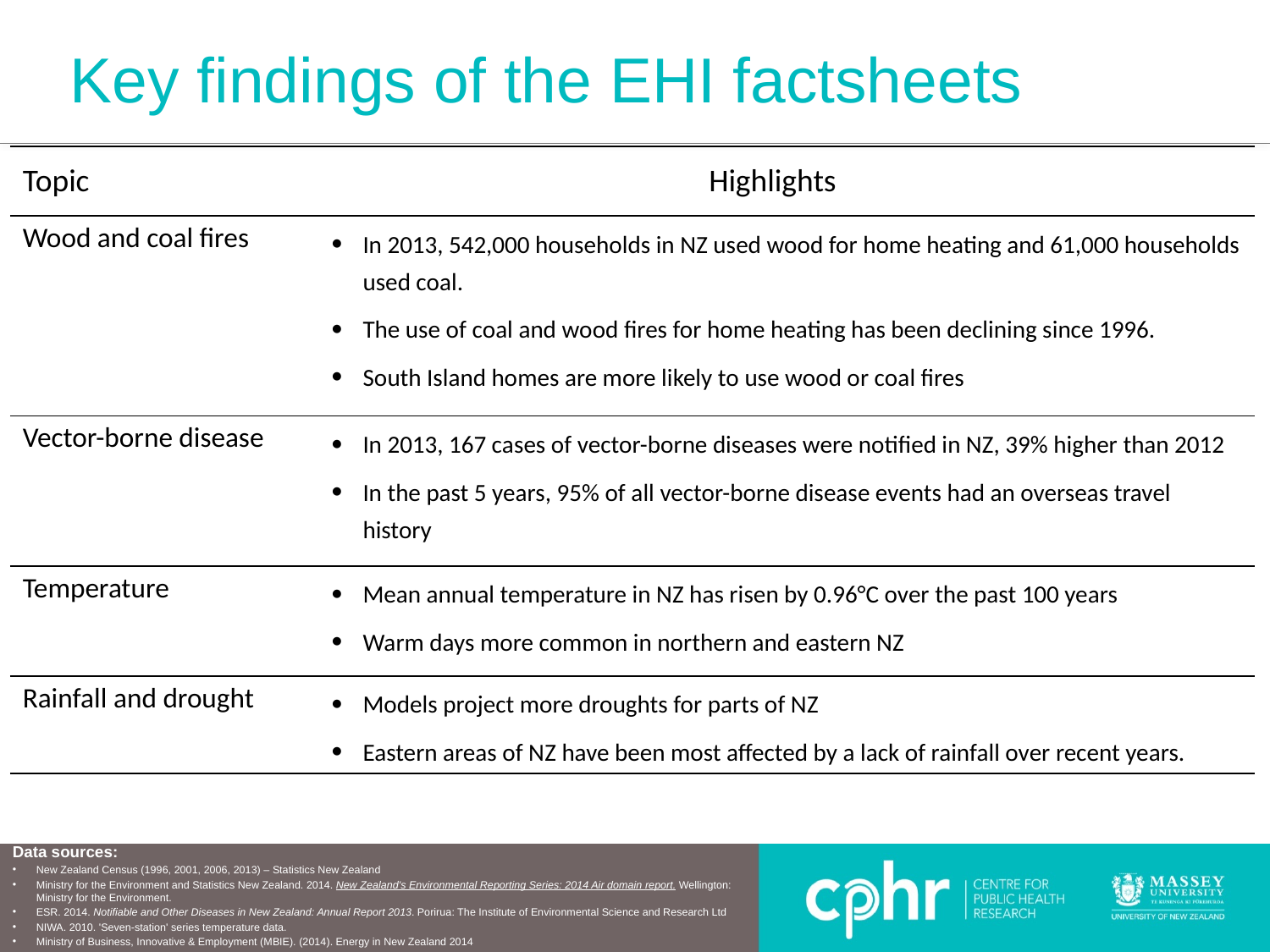

# Key findings of the EHI factsheets
| Topic | Highlights |
| --- | --- |
| Wood and coal fires | In 2013, 542,000 households in NZ used wood for home heating and 61,000 households used coal. The use of coal and wood fires for home heating has been declining since 1996. South Island homes are more likely to use wood or coal fires |
| Vector-borne disease | In 2013, 167 cases of vector-borne diseases were notified in NZ, 39% higher than 2012 In the past 5 years, 95% of all vector-borne disease events had an overseas travel history |
| Temperature | Mean annual temperature in NZ has risen by 0.96°C over the past 100 years Warm days more common in northern and eastern NZ |
| Rainfall and drought | Models project more droughts for parts of NZ Eastern areas of NZ have been most affected by a lack of rainfall over recent years. |

Data sources:
New Zealand Census (1996, 2001, 2006, 2013) – Statistics New Zealand
Ministry for the Environment and Statistics New Zealand. 2014. New Zealand's Environmental Reporting Series: 2014 Air domain report. Wellington: Ministry for the Environment.
ESR. 2014. Notifiable and Other Diseases in New Zealand: Annual Report 2013. Porirua: The Institute of Environmental Science and Research Ltd
NIWA. 2010. 'Seven-station' series temperature data.
Ministry of Business, Innovative & Employment (MBIE). (2014). Energy in New Zealand 2014